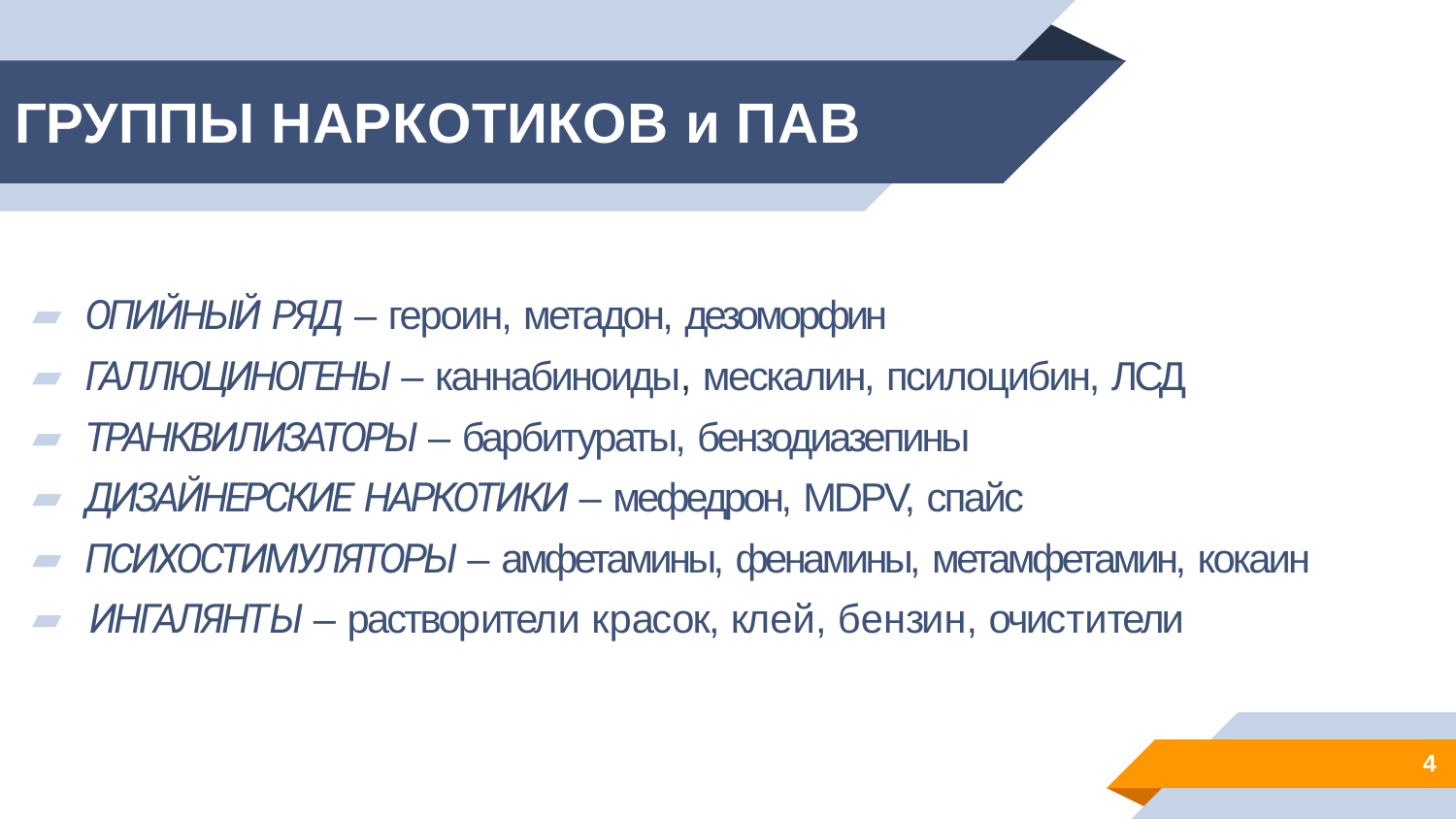

# ГРУППЫ НАРКОТИКОВ и ПАВ
▰ ОПИЙНЫЙ РЯД – героин, метадон, дезоморфин
▰ ГАЛЛЮЦИНОГЕНЫ – каннабиноиды, мескалин, псилоцибин, ЛСД
▰ ТРАНКВИЛИЗАТОРЫ – барбитураты, бензодиазепины
▰ ДИЗАЙНЕРСКИЕ НАРКОТИКИ – мефедрон, MDPV, спайс
▰ ПСИХОСТИМУЛЯТОРЫ – амфетамины, фенамины, метамфетамин, кокаин
▰  ИНГАЛЯНТЫ – растворители красок, клей, бензин, очистители
4